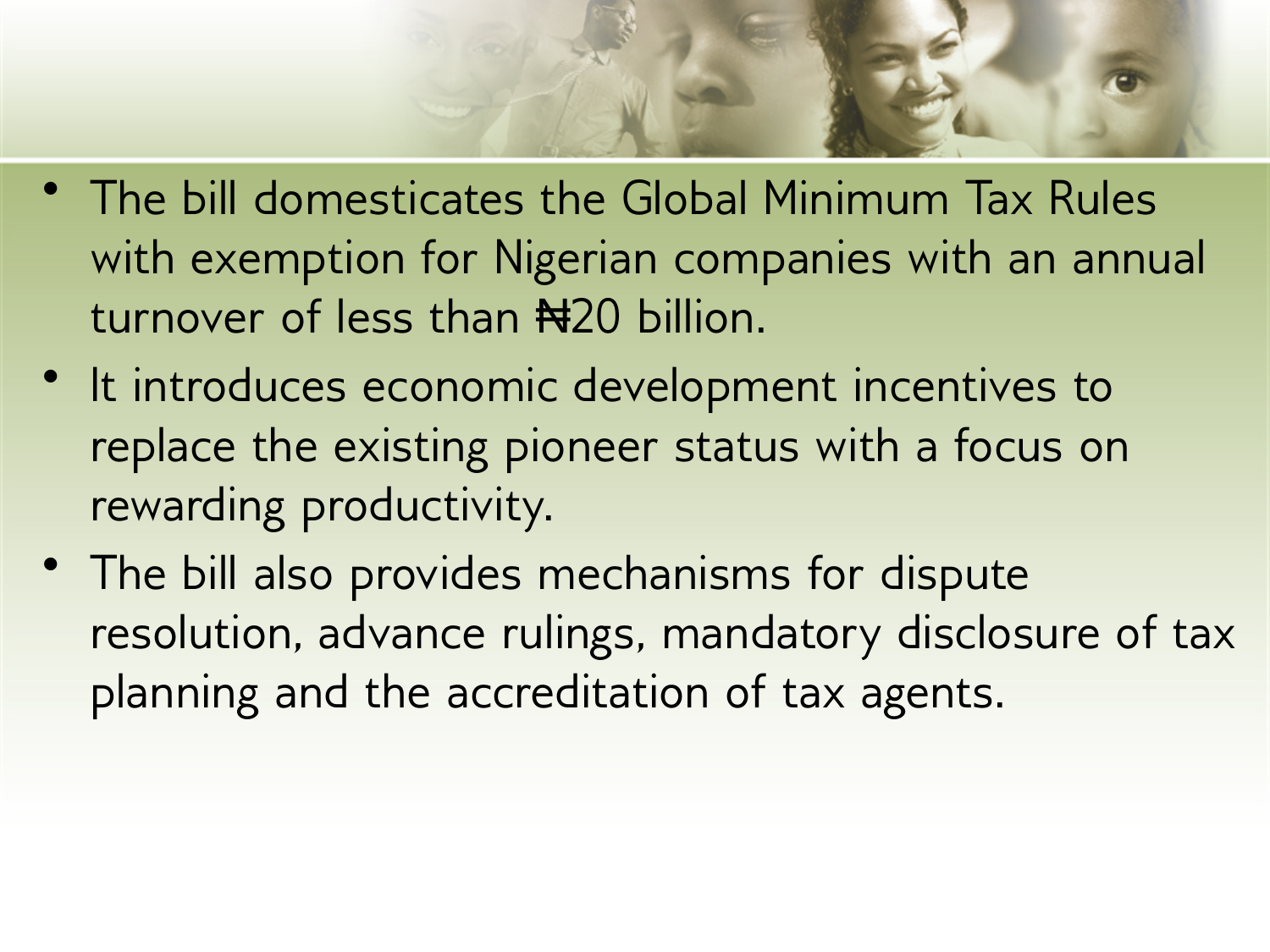

The bill domesticates the Global Minimum Tax Rules with exemption for Nigerian companies with an annual turnover of less than ₦20 billion.
It introduces economic development incentives to replace the existing pioneer status with a focus on rewarding productivity.
The bill also provides mechanisms for dispute resolution, advance rulings, mandatory disclosure of tax planning and the accreditation of tax agents.